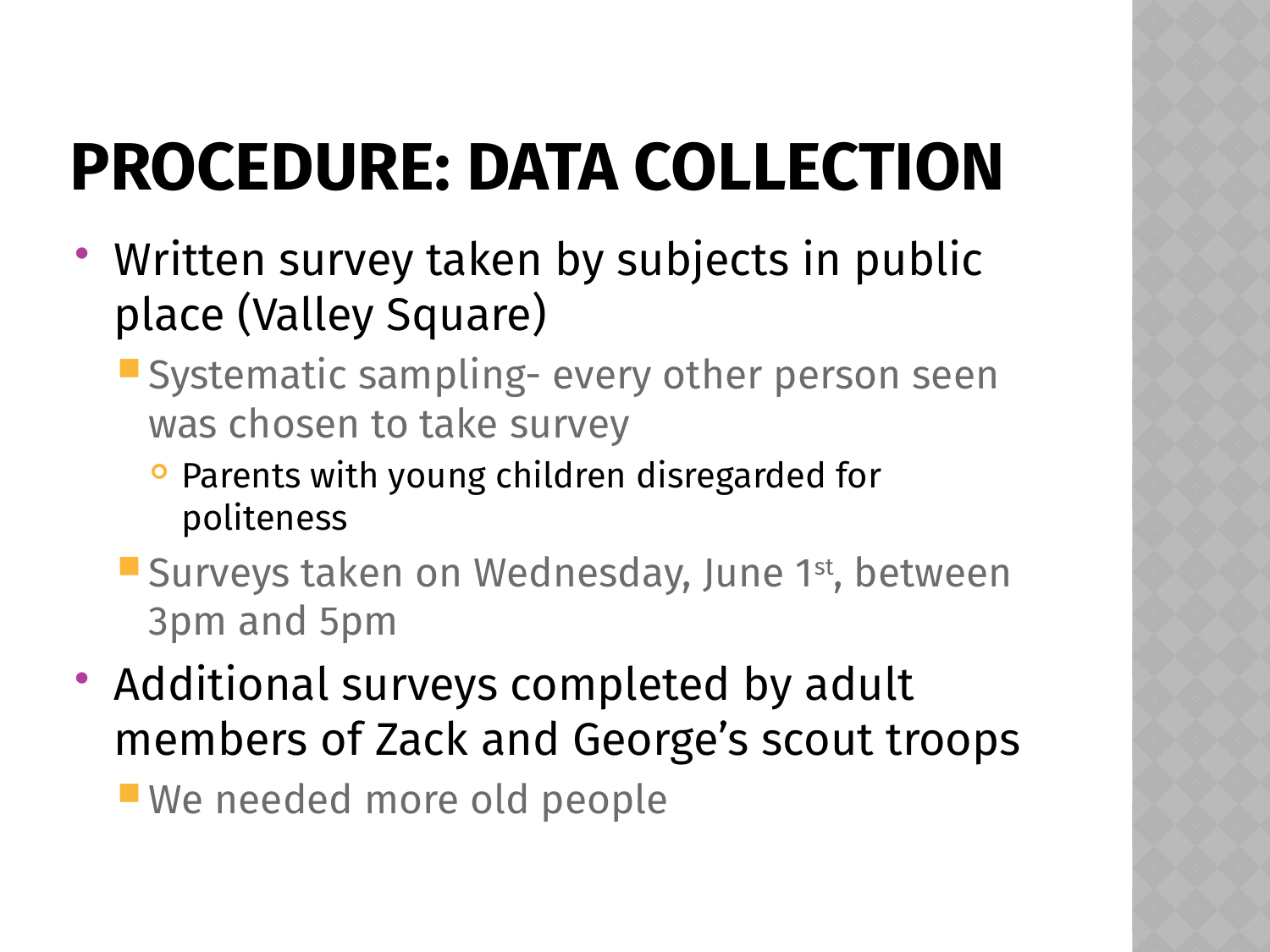

# Procedure: Data collection
Written survey taken by subjects in public place (Valley Square)
Systematic sampling- every other person seen was chosen to take survey
Parents with young children disregarded for politeness
Surveys taken on Wednesday, June 1st, between 3pm and 5pm
Additional surveys completed by adult members of Zack and George’s scout troops
We needed more old people